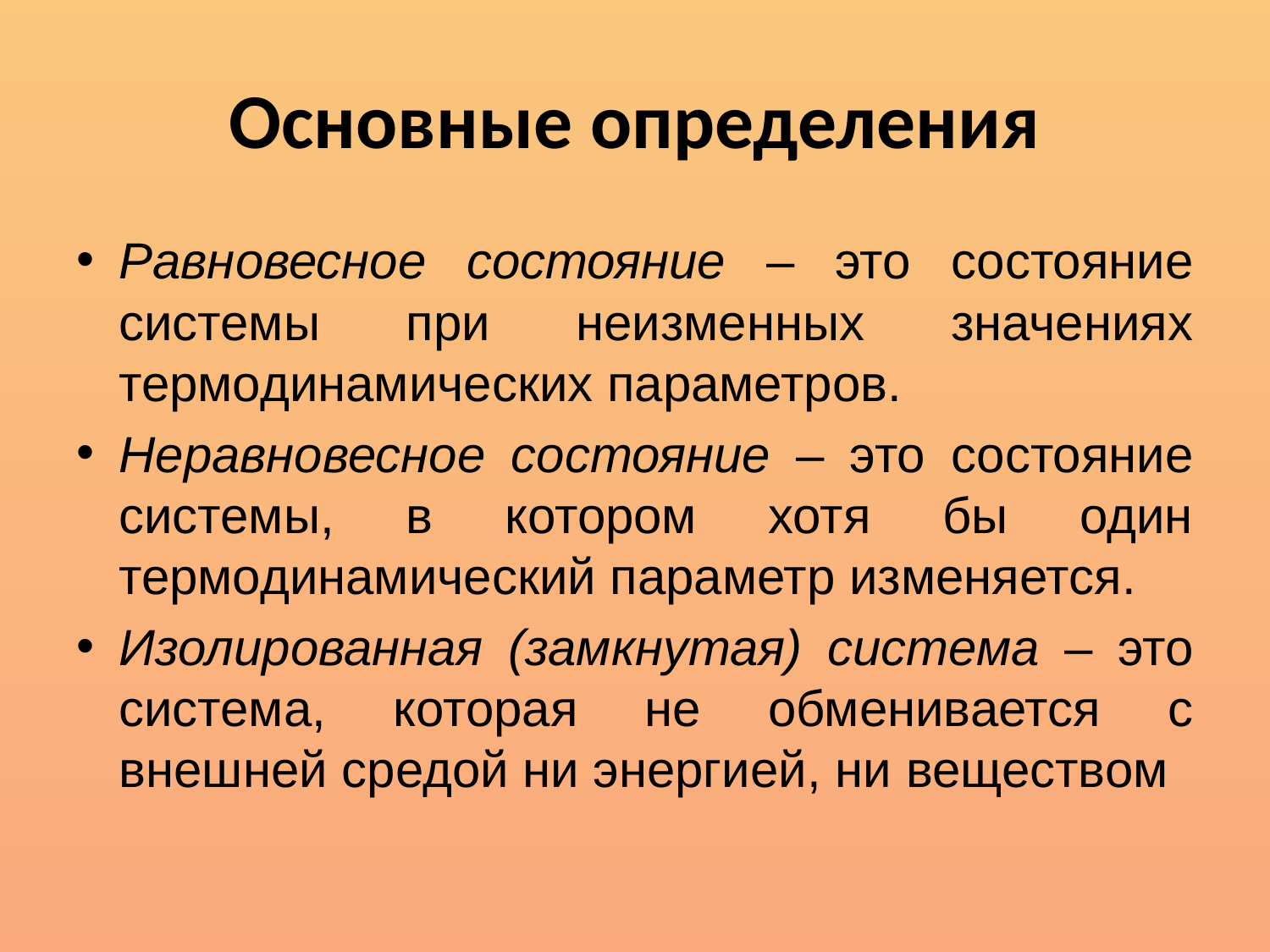

# Основные определения
Равновесное состояние – это состояние системы при неизменных значениях термодинамических параметров.
Неравновесное состояние – это состояние системы, в котором хотя бы один термодинамический параметр изменяется.
Изолированная (замкнутая) система – это система, которая не обменивается с внешней средой ни энергией, ни веществом